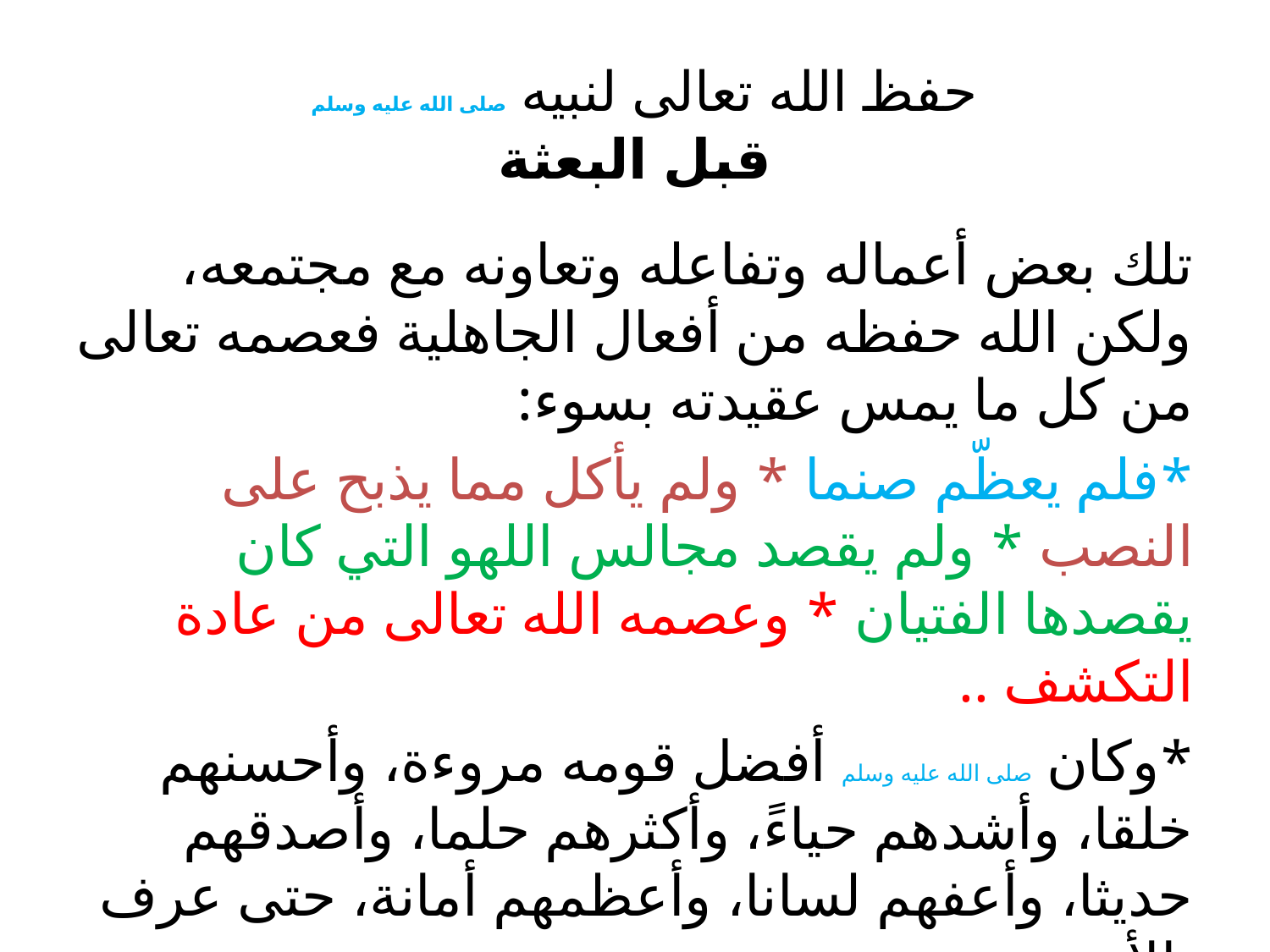

# حفظ الله تعالى لنبيه صلى الله عليه وسلم قبل البعثة
تلك بعض أعماله وتفاعله وتعاونه مع مجتمعه، ولكن الله حفظه من أفعال الجاهلية فعصمه تعالى من كل ما يمس عقيدته بسوء:
*فلم يعظّم صنما * ولم يأكل مما يذبح على النصب * ولم يقصد مجالس اللهو التي كان يقصدها الفتيان * وعصمه الله تعالى من عادة التكشف ..
*وكان صلى الله عليه وسلم أفضل قومه مروءة، وأحسنهم خلقا، وأشدهم حياءً، وأكثرهم حلما، وأصدقهم حديثا، وأعفهم لسانا، وأعظمهم أمانة، حتى عرف بالأمين...